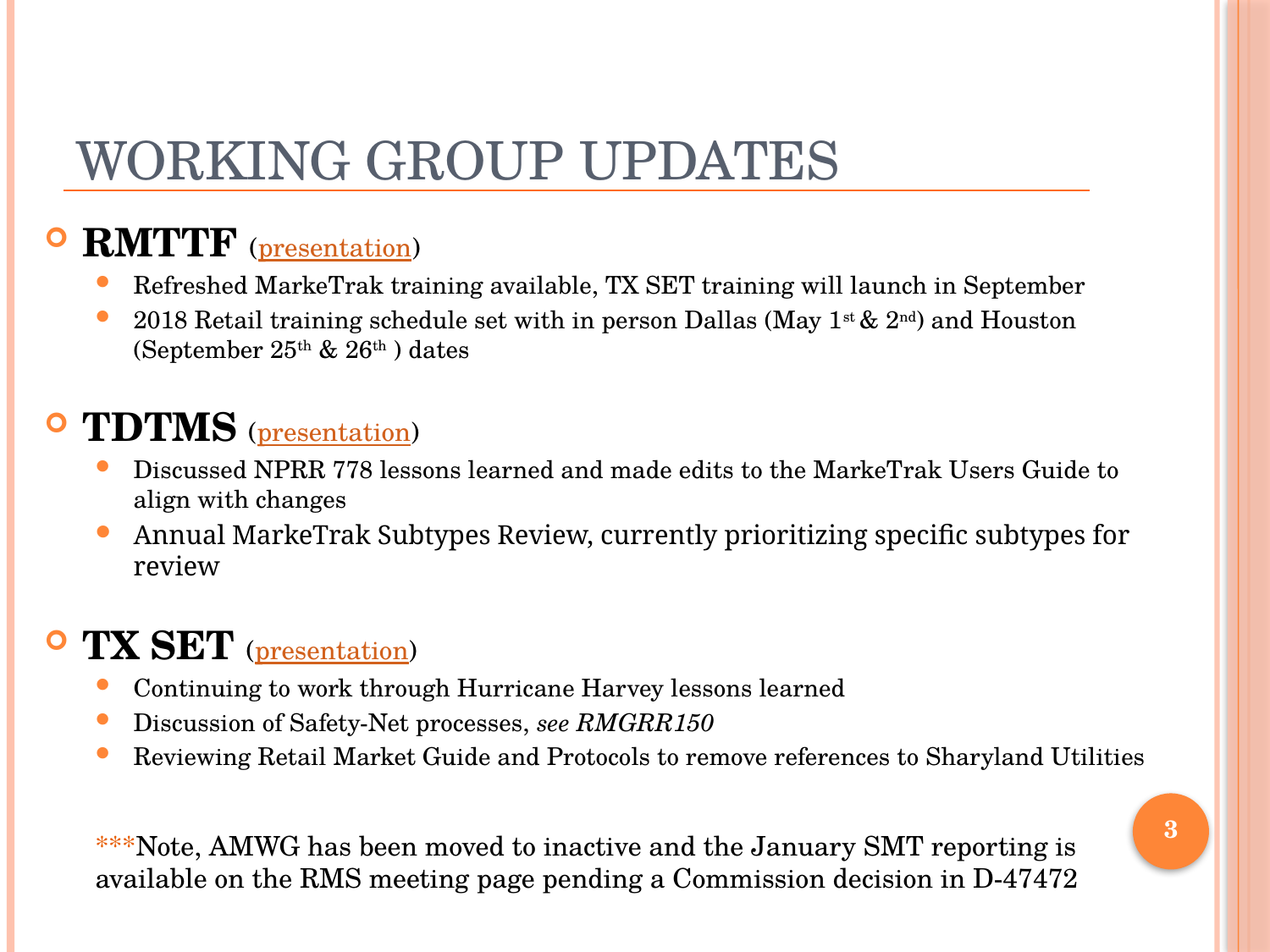

# Working Group Updates
RMTTF (presentation)
Refreshed MarkeTrak training available, TX SET training will launch in September
2018 Retail training schedule set with in person Dallas (May 1st & 2nd) and Houston (September 25th & 26th ) dates

TDTMS (presentation)
Discussed NPRR 778 lessons learned and made edits to the MarkeTrak Users Guide to align with changes
Annual MarkeTrak Subtypes Review, currently prioritizing specific subtypes for review

TX SET (presentation)
Continuing to work through Hurricane Harvey lessons learned
Discussion of Safety-Net processes, see RMGRR150
Reviewing Retail Market Guide and Protocols to remove references to Sharyland Utilities

***Note, AMWG has been moved to inactive and the January SMT reporting is available on the RMS meeting page pending a Commission decision in D-47472

3